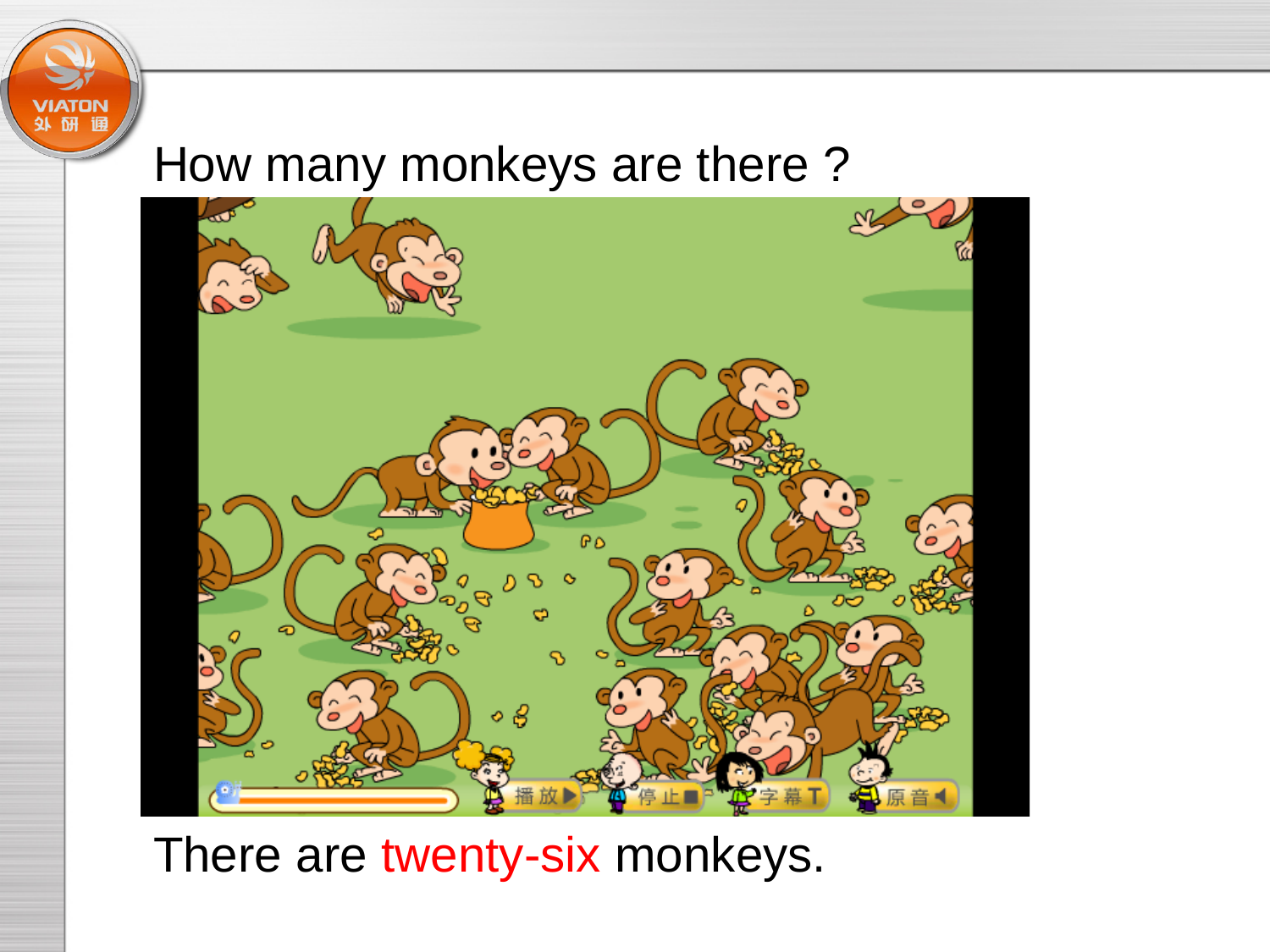

How many monkeys are there ?
There are twenty-six monkeys.